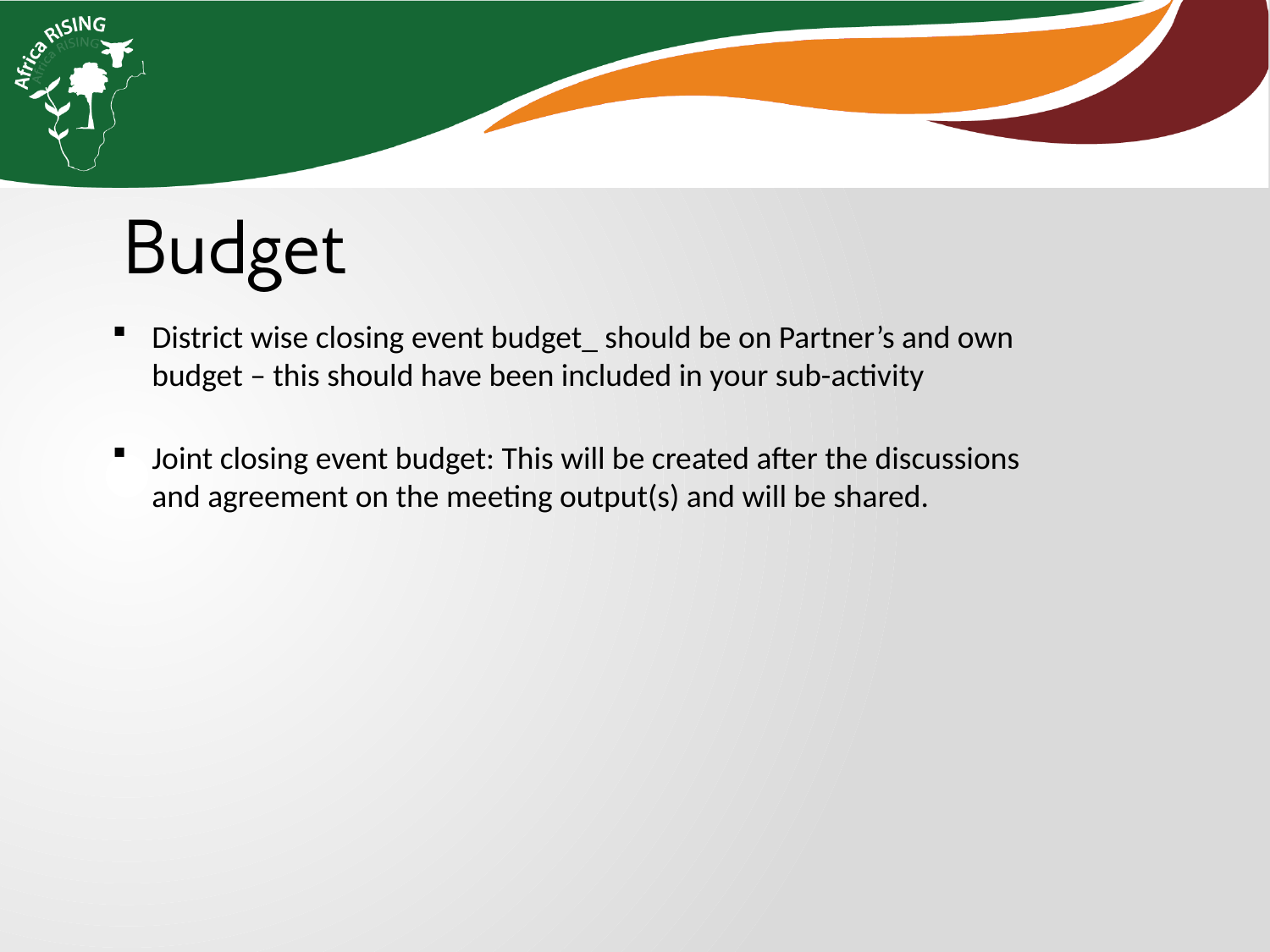

Budget
District wise closing event budget_ should be on Partner’s and own budget – this should have been included in your sub-activity
Joint closing event budget: This will be created after the discussions and agreement on the meeting output(s) and will be shared.